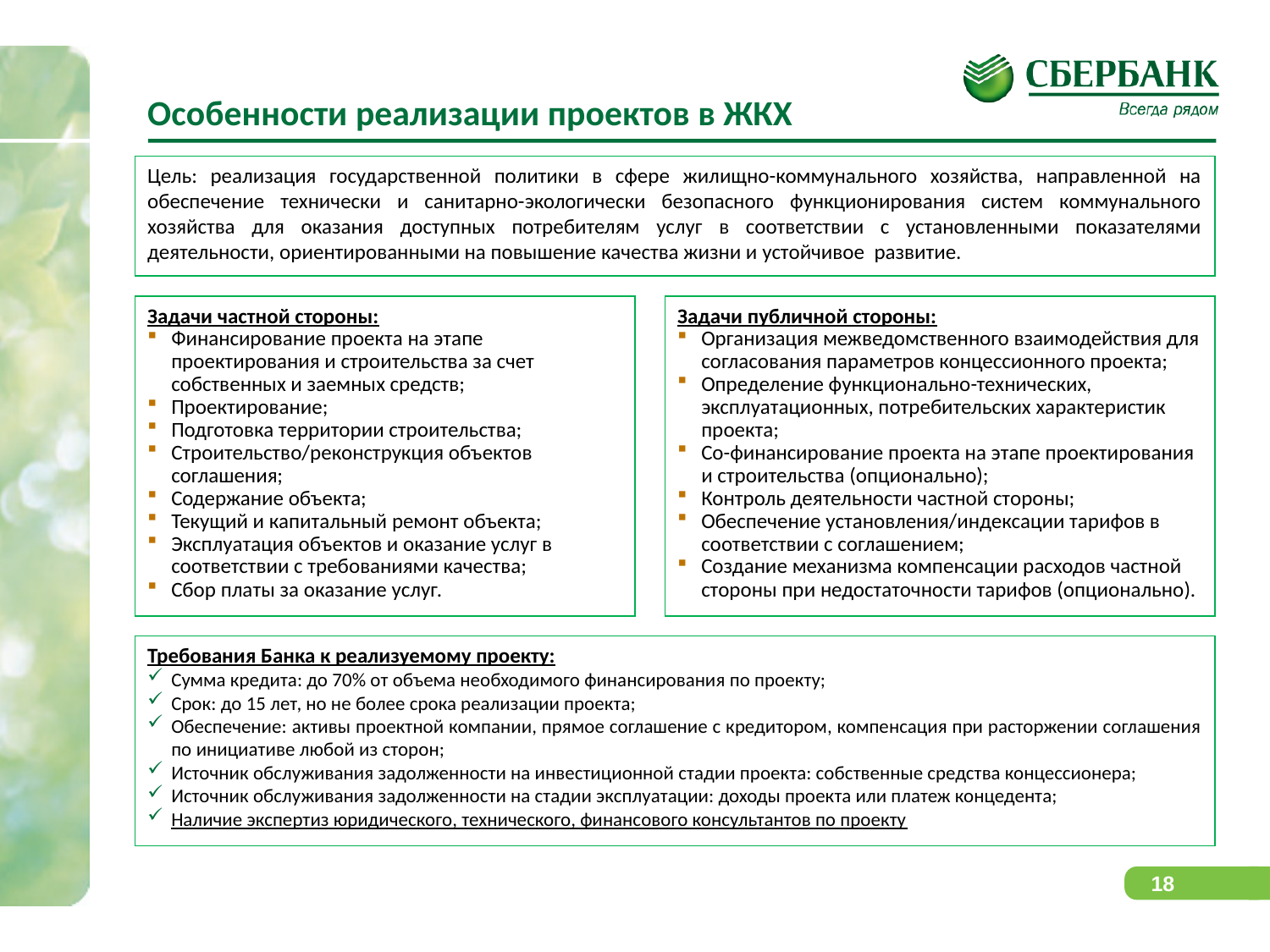

Особенности реализации проектов в ЖКХ
Цель: реализация государственной политики в сфере жилищно-коммунального хозяйства, направленной на обеспечение технически и санитарно-экологически безопасного функционирования систем коммунального хозяйства для оказания доступных потребителям услуг в соответствии с установленными показателями деятельности, ориентированными на повышение качества жизни и устойчивое  развитие.
Задачи частной стороны:
Финансирование проекта на этапе проектирования и строительства за счет собственных и заемных средств;
Проектирование;
Подготовка территории строительства;
Строительство/реконструкция объектов соглашения;
Содержание объекта;
Текущий и капитальный ремонт объекта;
Эксплуатация объектов и оказание услуг в соответствии с требованиями качества;
Сбор платы за оказание услуг.

Задачи публичной стороны:
Организация межведомственного взаимодействия для согласования параметров концессионного проекта;
Определение функционально-технических, эксплуатационных, потребительских характеристик проекта;
Со-финансирование проекта на этапе проектирования и строительства (опционально);
Контроль деятельности частной стороны;
Обеспечение установления/индексации тарифов в соответствии с соглашением;
Создание механизма компенсации расходов частной стороны при недостаточности тарифов (опционально).

Требования Банка к реализуемому проекту:
Сумма кредита: до 70% от объема необходимого финансирования по проекту;
Срок: до 15 лет, но не более срока реализации проекта;
Обеспечение: активы проектной компании, прямое соглашение с кредитором, компенсация при расторжении соглашения по инициативе любой из сторон;
Источник обслуживания задолженности на инвестиционной стадии проекта: собственные средства концессионера;
Источник обслуживания задолженности на стадии эксплуатации: доходы проекта или платеж концедента;
Наличие экспертиз юридического, технического, финансового консультантов по проекту